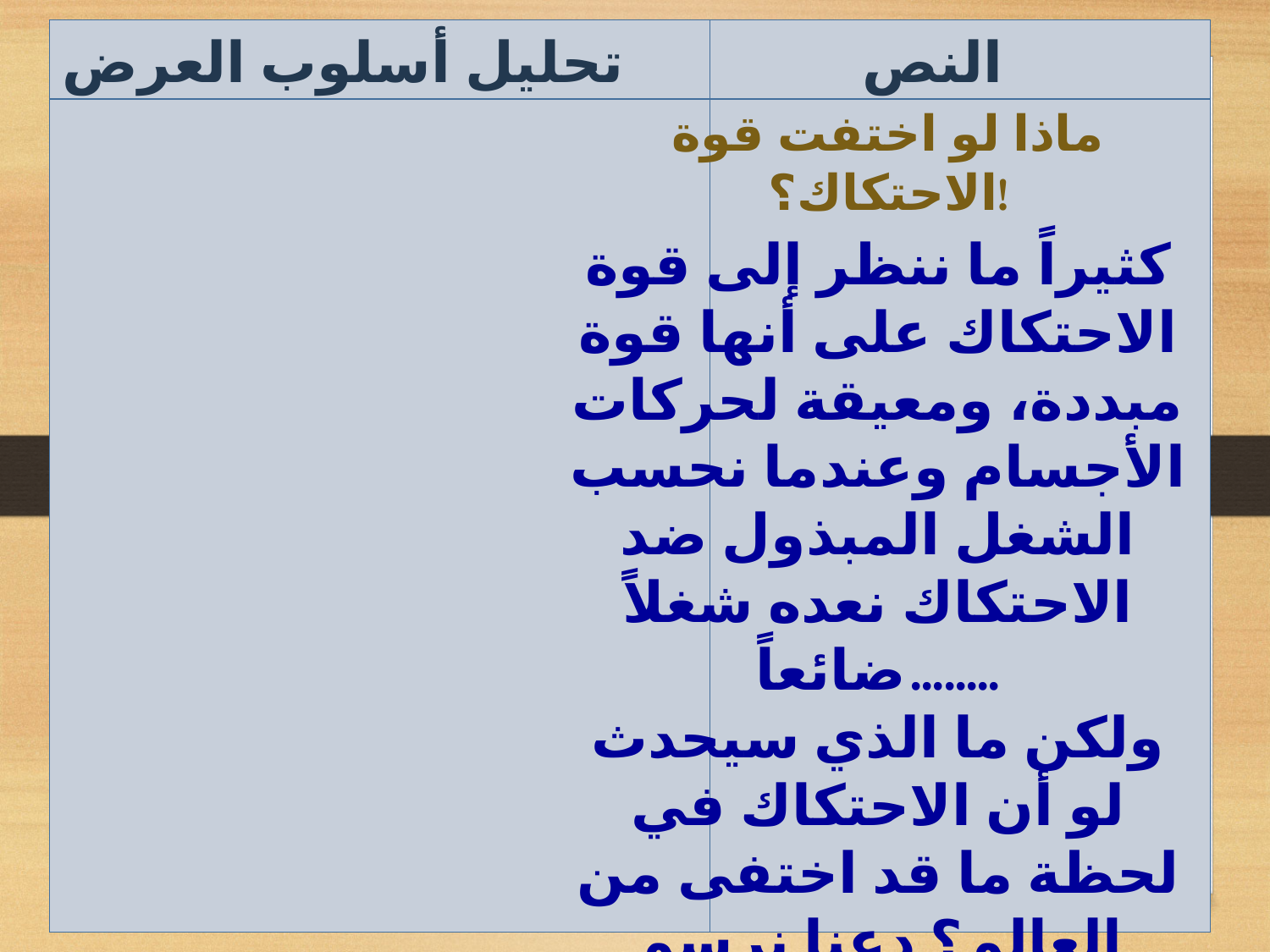

|  |  |
| --- | --- |
|  |  |
تحليل أسلوب العرض
النص
ماذا لو اختفت قوة الاحتكاك؟!
كثيراً ما ننظر إلى قوة الاحتكاك على أنها قوة مبددة، ومعيقة لحركات الأجسام وعندما نحسب الشغل المبذول ضد الاحتكاك نعده شغلاً ضائعاً........
ولكن ما الذي سيحدث لو أن الاحتكاك في لحظة ما قد اختفى من العالم؟ دعنا نرسم صورة لما يمكن أن يحدث: